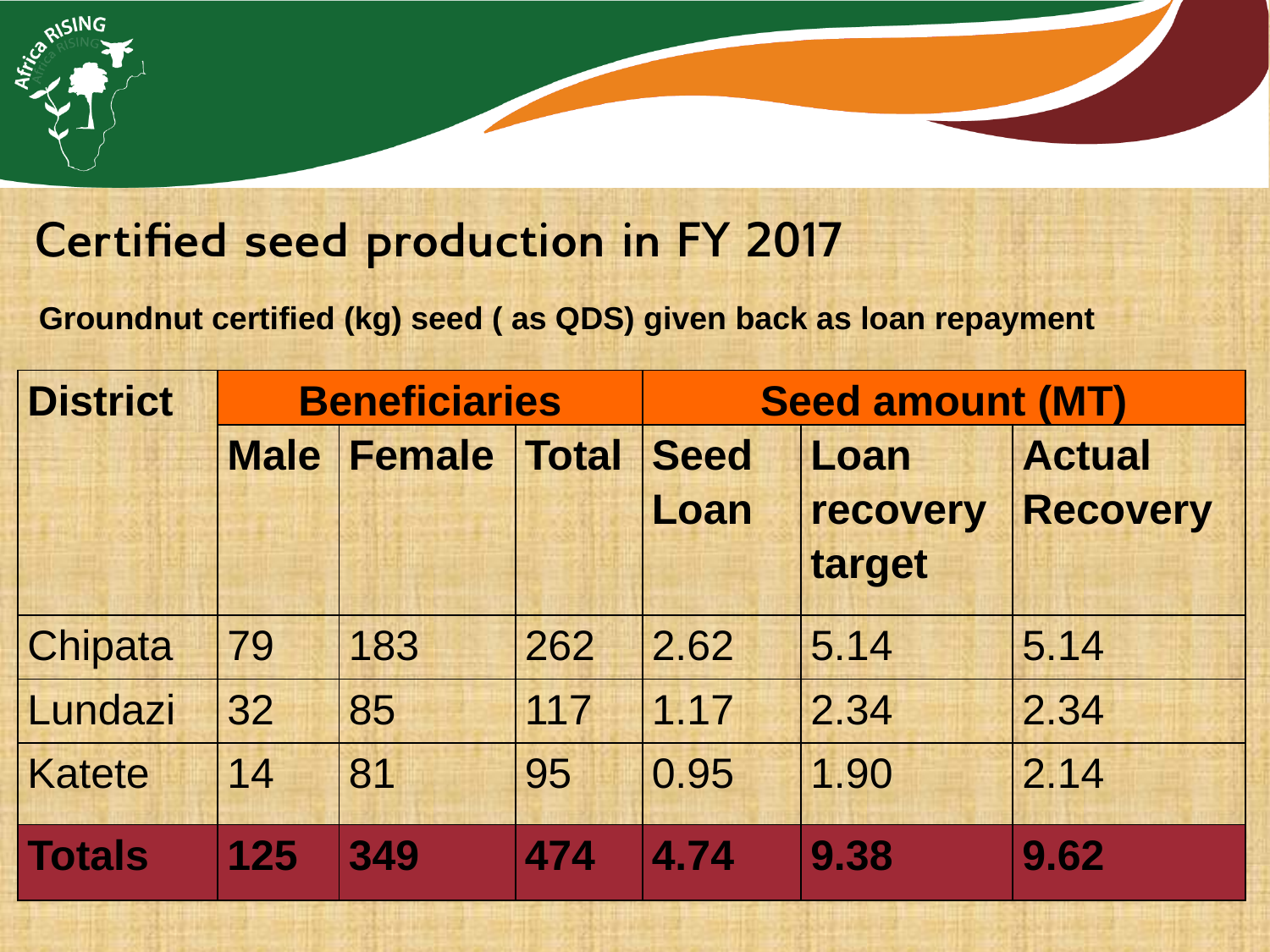

Certified seed production in FY 2017
Groundnut certified (kg) seed ( as QDS) given back as loan repayment
| District | Beneficiaries |  |  | Seed amount (MT) |  |  |
| --- | --- | --- | --- | --- | --- | --- |
|  | Male | Female | Total | Seed Loan | Loan recovery target | Actual Recovery |
| Chipata | 79 | 183 | 262 | 2.62 | 5.14 | 5.14 |
| Lundazi | 32 | 85 | 117 | 1.17 | 2.34 | 2.34 |
| Katete | 14 | 81 | 95 | 0.95 | 1.90 | 2.14 |
| Totals | 125 | 349 | 474 | 4.74 | 9.38 | 9.62 |